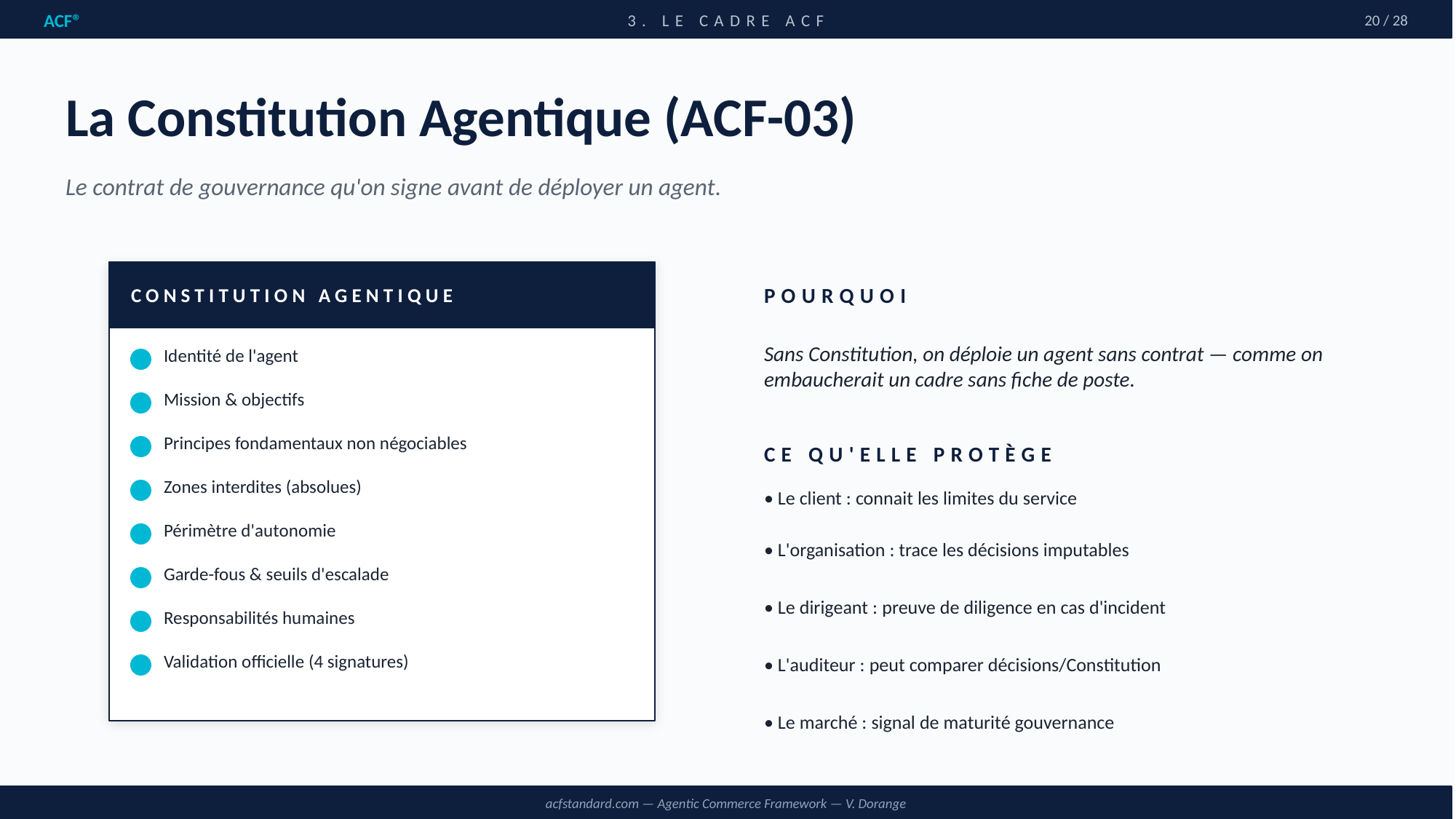

ACF®
3. LE CADRE ACF
20 / 28
La Constitution Agentique (ACF-03)
Le contrat de gouvernance qu'on signe avant de déployer un agent.

CONSTITUTION AGENTIQUE
POURQUOI
Sans Constitution, on déploie un agent sans contrat — comme on embaucherait un cadre sans fiche de poste.
Identité de l'agent

Mission & objectifs

Principes fondamentaux non négociables
CE QU'ELLE PROTÈGE

Zones interdites (absolues)

• Le client : connait les limites du service

• L'organisation : trace les décisions imputables

• Le dirigeant : preuve de diligence en cas d'incident

• L'auditeur : peut comparer décisions/Constitution

• Le marché : signal de maturité gouvernance
Périmètre d'autonomie

Garde-fous & seuils d'escalade

Responsabilités humaines

Validation officielle (4 signatures)

acfstandard.com — Agentic Commerce Framework — V. Dorange